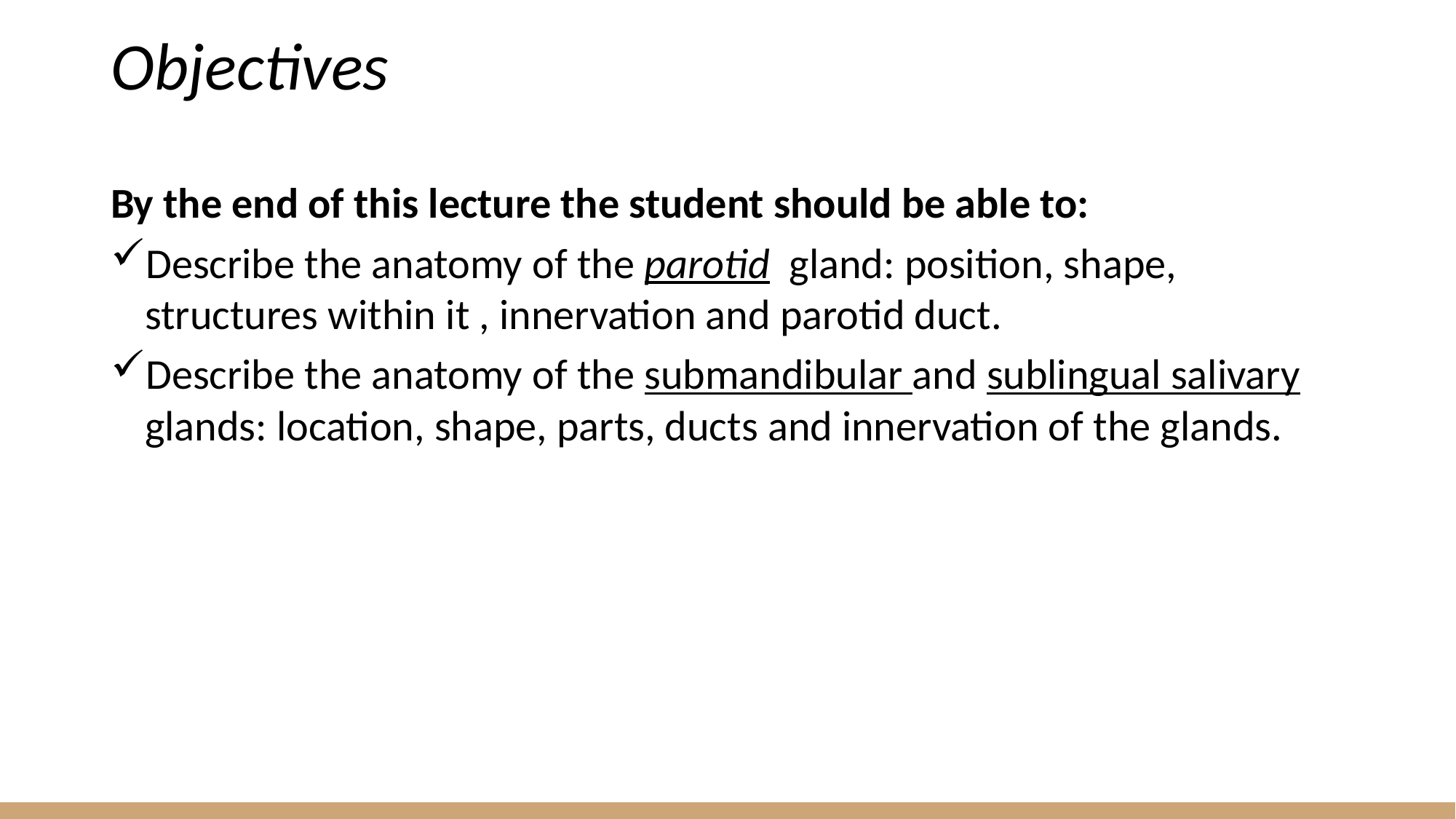

# Objectives
By the end of this lecture the student should be able to:
Describe the anatomy of the parotid  gland: position, shape, structures within it , innervation and parotid duct.
Describe the anatomy of the submandibular and sublingual salivary glands: location, shape, parts, ducts and innervation of the glands.